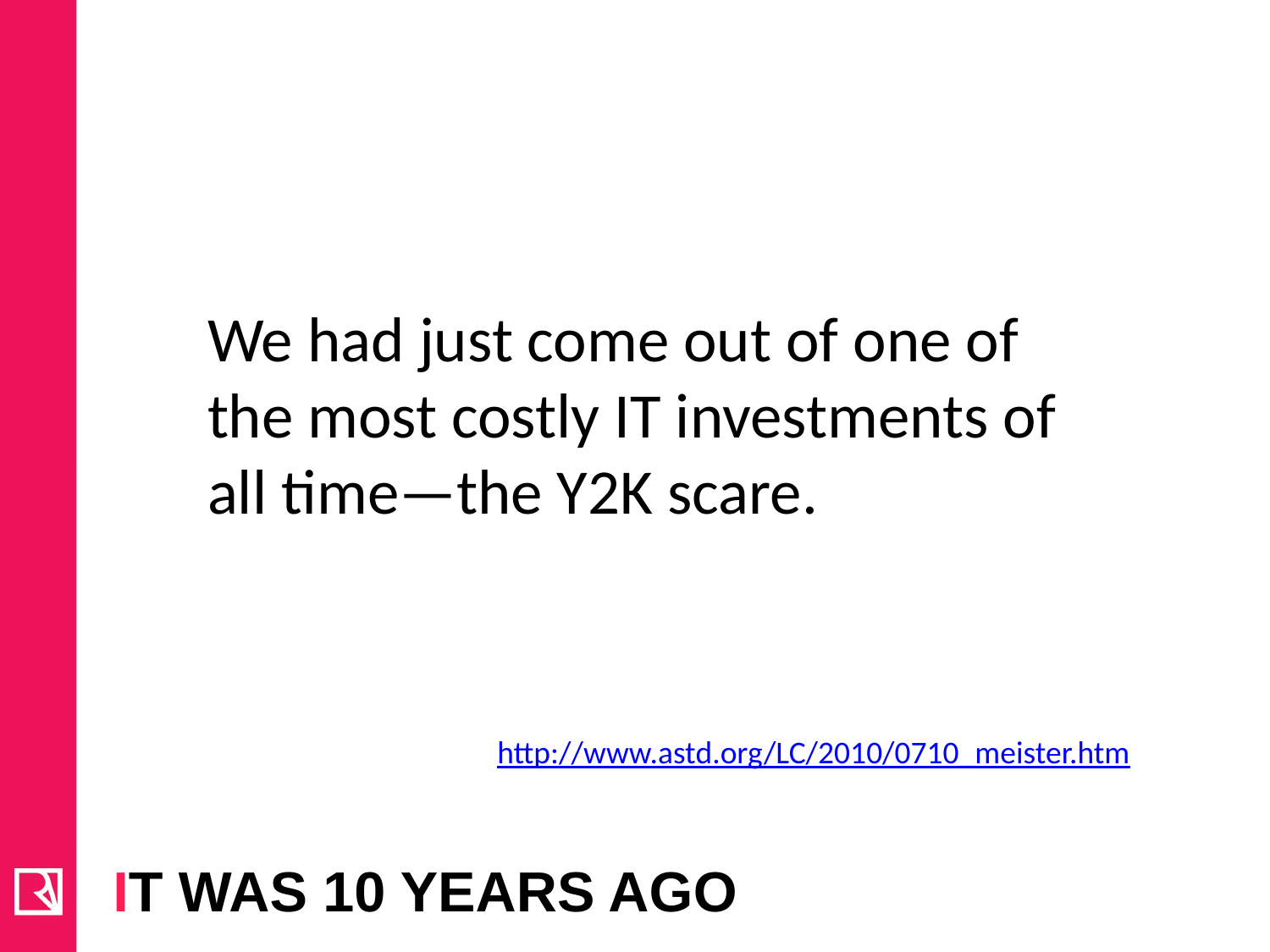

We had just come out of one of the most costly IT investments of all time—the Y2K scare.
http://www.astd.org/LC/2010/0710_meister.htm
It was 10 years ago